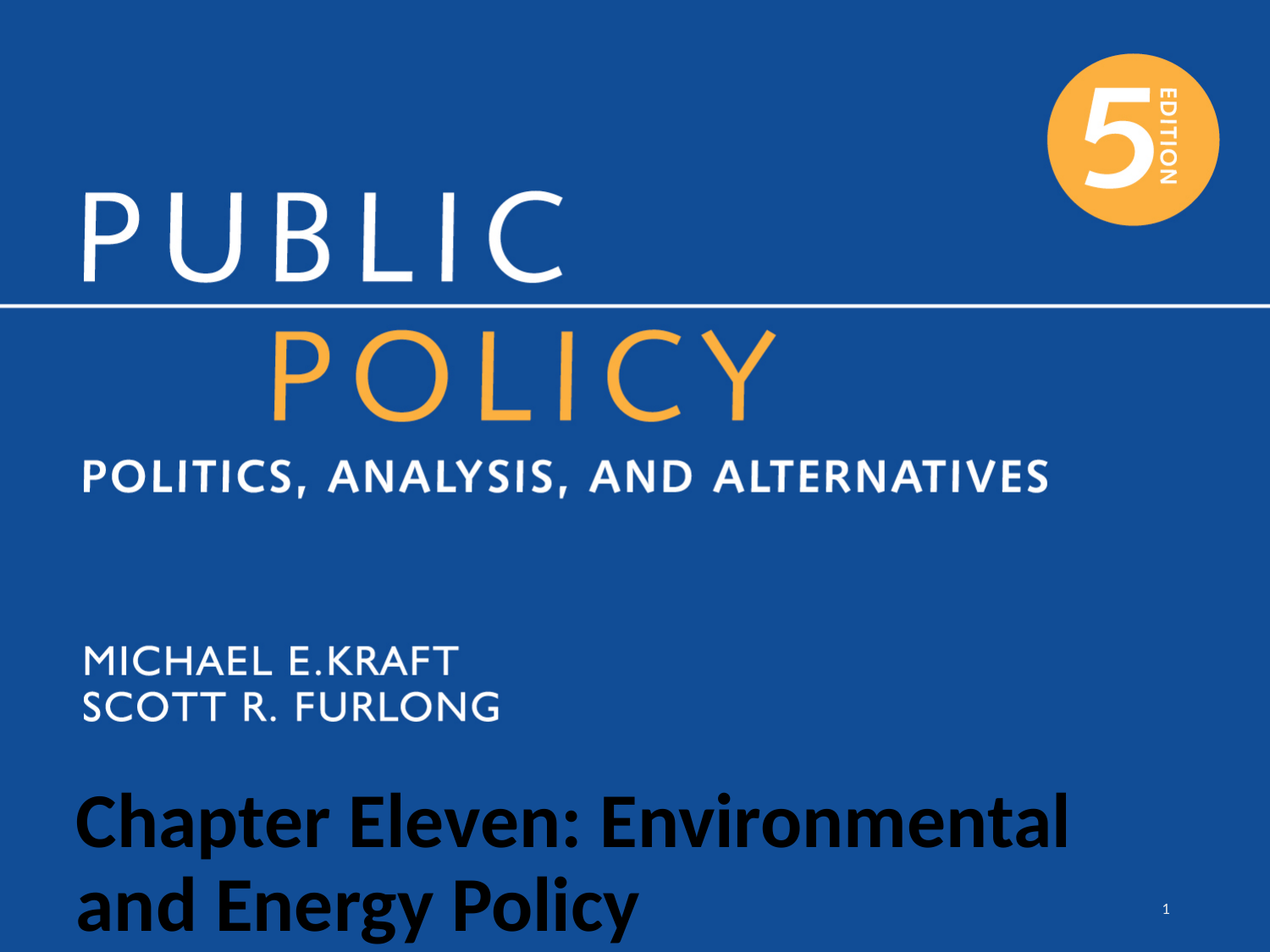

# Chapter Eleven: Environmental and Energy Policy
1